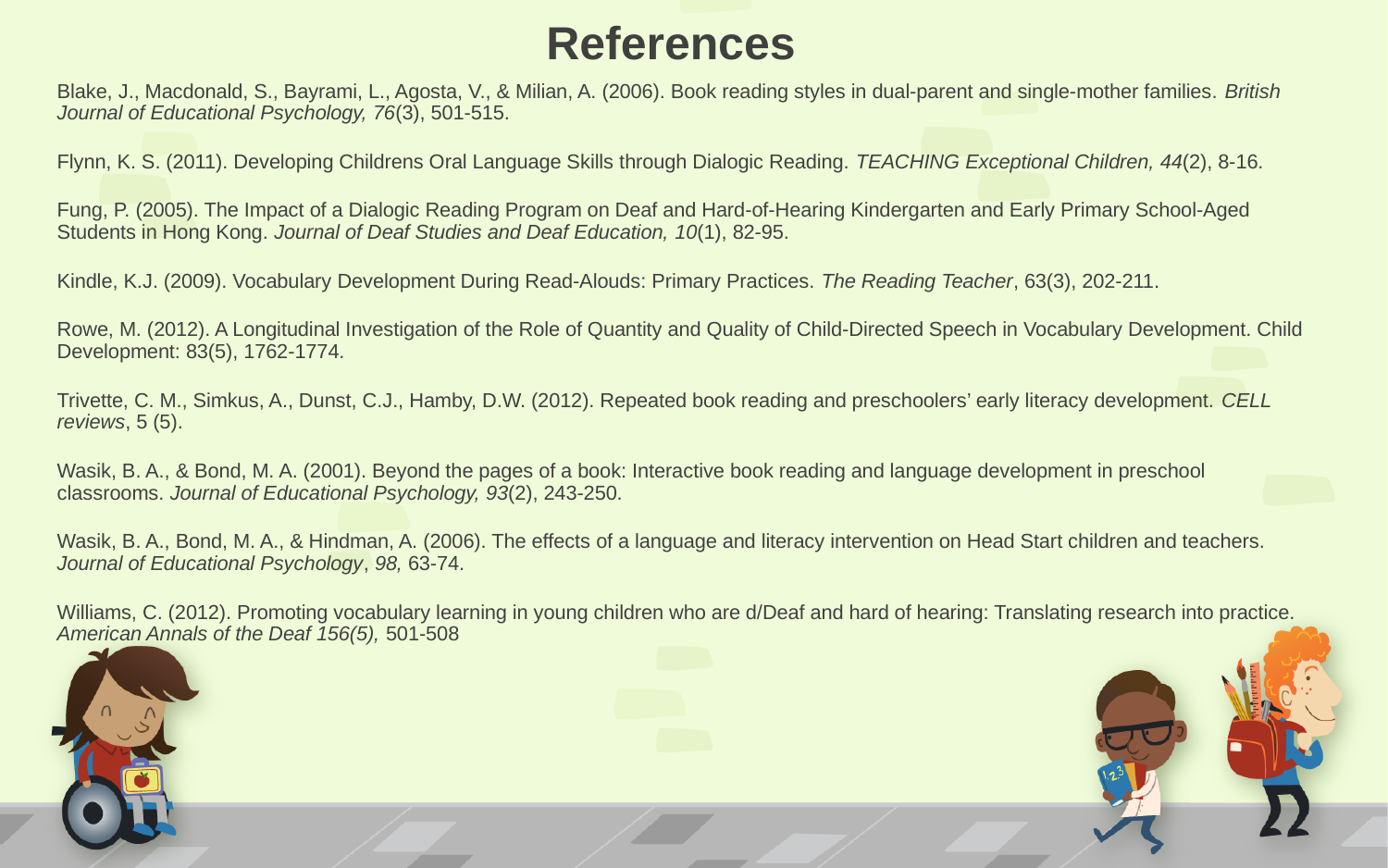

# References
Blake, J., Macdonald, S., Bayrami, L., Agosta, V., & Milian, A. (2006). Book reading styles in dual-parent and single-mother families. British Journal of Educational Psychology, 76(3), 501-515.
Flynn, K. S. (2011). Developing Childrens Oral Language Skills through Dialogic Reading. TEACHING Exceptional Children, 44(2), 8-16.
Fung, P. (2005). The Impact of a Dialogic Reading Program on Deaf and Hard-of-Hearing Kindergarten and Early Primary School-Aged Students in Hong Kong. Journal of Deaf Studies and Deaf Education, 10(1), 82-95.
Kindle, K.J. (2009). Vocabulary Development During Read-Alouds: Primary Practices. The Reading Teacher, 63(3), 202-211.
Rowe, M. (2012). A Longitudinal Investigation of the Role of Quantity and Quality of Child-Directed Speech in Vocabulary Development. Child Development: 83(5), 1762-1774.
Trivette, C. M., Simkus, A., Dunst, C.J., Hamby, D.W. (2012). Repeated book reading and preschoolers’ early literacy development. CELL reviews, 5 (5).
Wasik, B. A., & Bond, M. A. (2001). Beyond the pages of a book: Interactive book reading and language development in preschool classrooms. Journal of Educational Psychology, 93(2), 243-250.
Wasik, B. A., Bond, M. A., & Hindman, A. (2006). The effects of a language and literacy intervention on Head Start children and teachers. Journal of Educational Psychology, 98, 63-74.
Williams, C. (2012). Promoting vocabulary learning in young children who are d/Deaf and hard of hearing: Translating research into practice. American Annals of the Deaf 156(5), 501-508